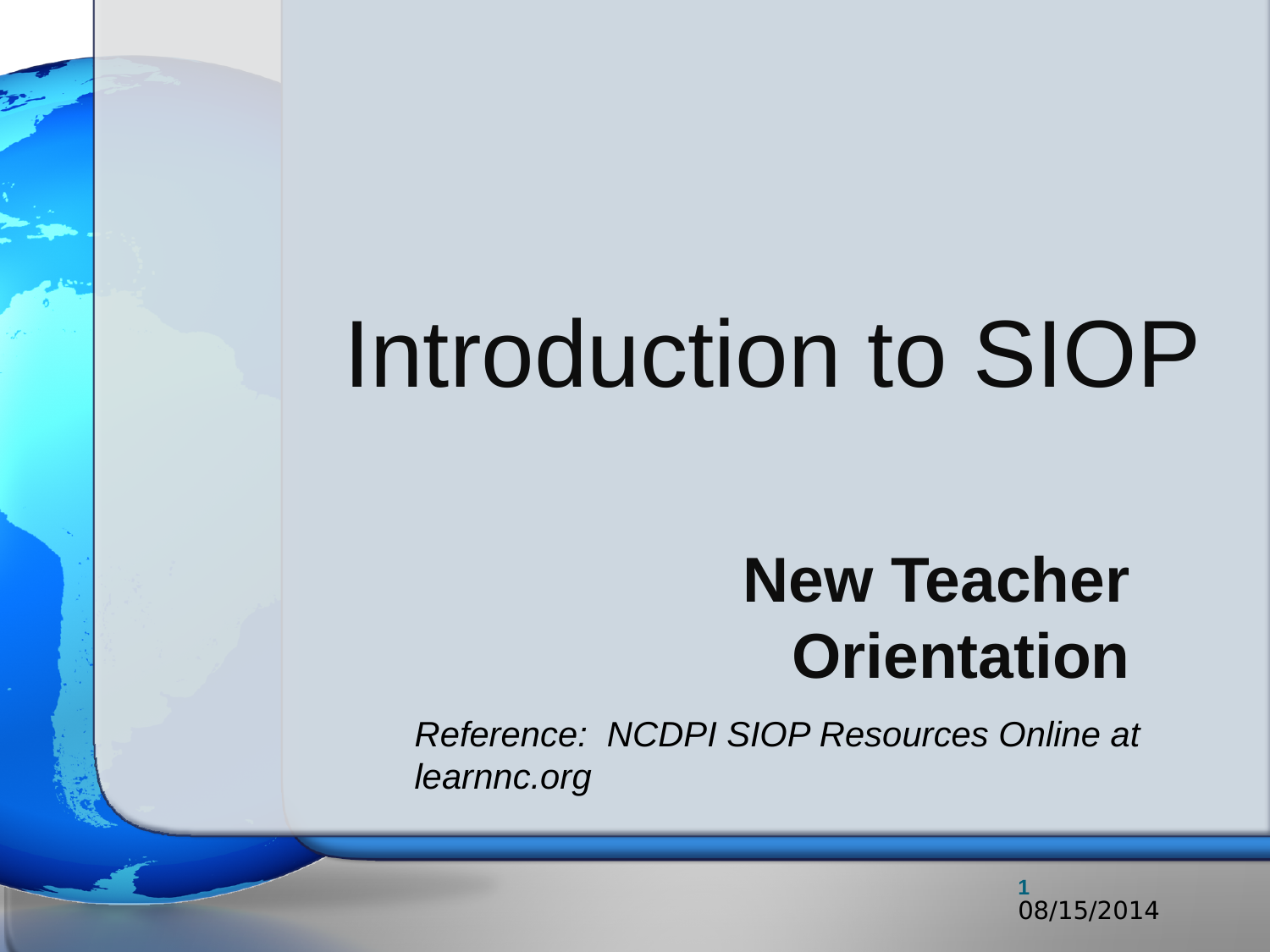

# Introduction to SIOP
New Teacher Orientation
Reference:  NCDPI SIOP Resources Online at learnnc.org
1
08/15/2014